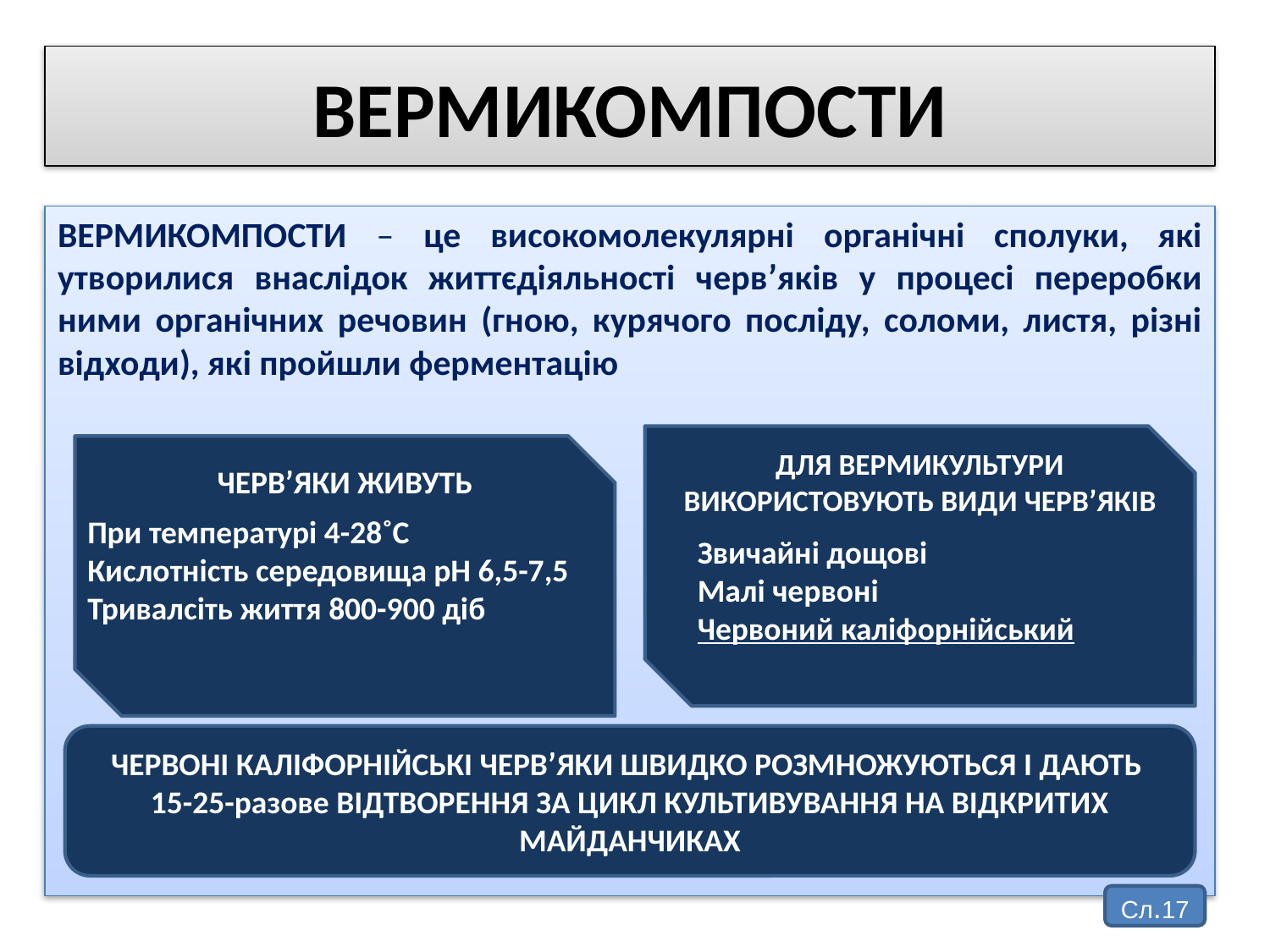

# ВЕРМИКОМПОСТИ
ВЕРМИКОМПОСТИ – це високомолекулярні органічні сполуки, які утворилися внаслідок життєдіяльності червʹяків у процесі переробки ними органічних речовин (гною, курячого посліду, соломи, листя, різні відходи), які пройшли ферментацію

ДЛЯ ВЕРМИКУЛЬТУРИ ВИКОРИСТОВУЮТЬ ВИДИ ЧЕРВʹЯКІВ

ЧЕРВʹЯКИ ЖИВУТЬ

При температурі 4-28˚С
Кислотність середовища рН 6,5-7,5
Тривалсіть життя 800-900 діб
Звичайні дощові
Малі червоні
Червоний каліфорнійський

ЧЕРВОНІ КАЛІФОРНІЙСЬКІ ЧЕРВʹЯКИ ШВИДКО РОЗМНОЖУЮТЬСЯ І ДАЮТЬ
15-25-разове ВІДТВОРЕННЯ ЗА ЦИКЛ КУЛЬТИВУВАННЯ НА ВІДКРИТИХ МАЙДАНЧИКАХ

Сл.17